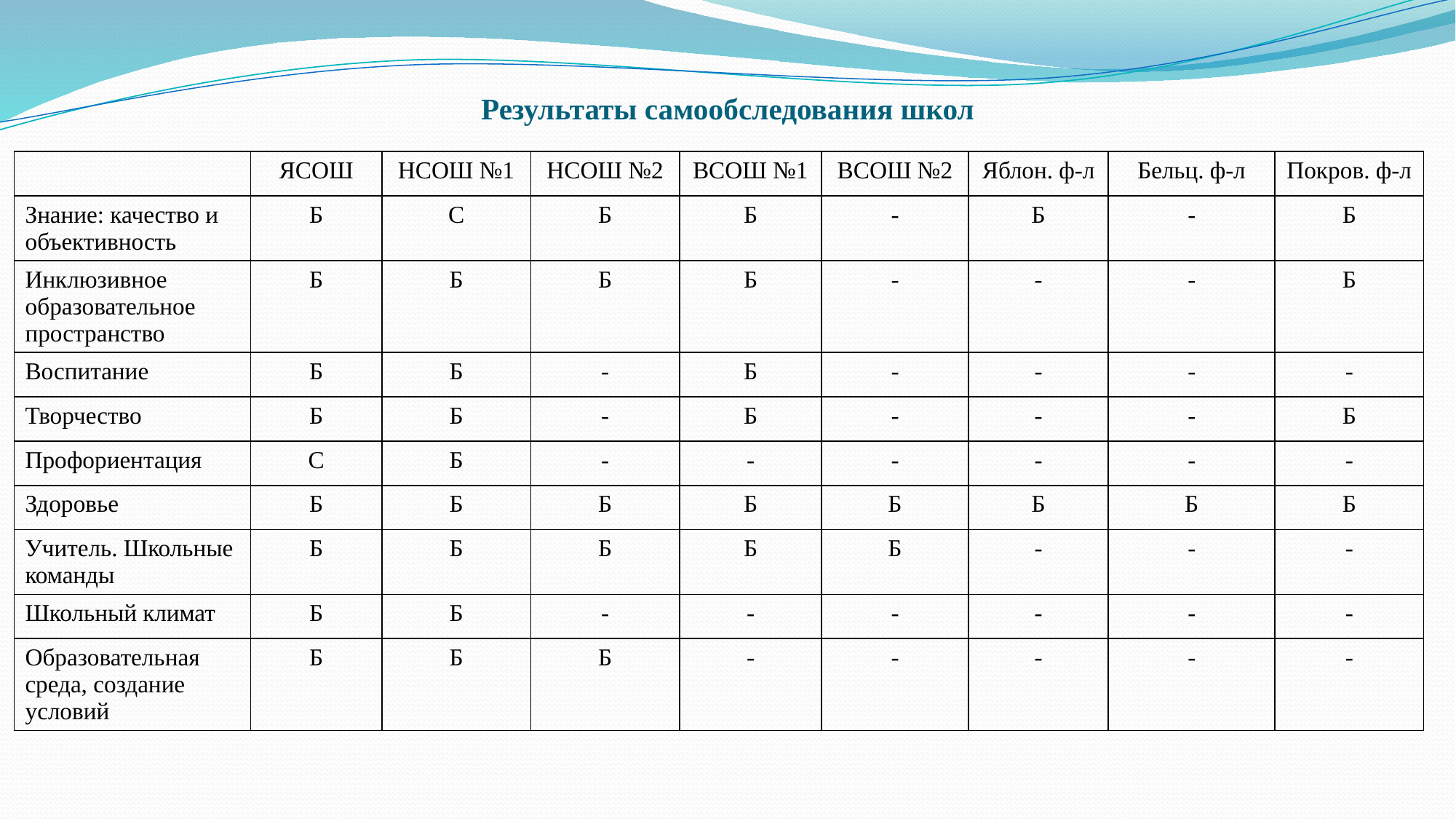

# Результаты самообследования школ
|  | ЯСОШ | НСОШ №1 | НСОШ №2 | ВСОШ №1 | ВСОШ №2 | Яблон. ф-л | Бельц. ф-л | Покров. ф-л |
| --- | --- | --- | --- | --- | --- | --- | --- | --- |
| Знание: качество и объективность | Б | С | Б | Б | - | Б | - | Б |
| Инклюзивное образовательное пространство | Б | Б | Б | Б | - | - | - | Б |
| Воспитание | Б | Б | - | Б | - | - | - | - |
| Творчество | Б | Б | - | Б | - | - | - | Б |
| Профориентация | С | Б | - | - | - | - | - | - |
| Здоровье | Б | Б | Б | Б | Б | Б | Б | Б |
| Учитель. Школьные команды | Б | Б | Б | Б | Б | - | - | - |
| Школьный климат | Б | Б | - | - | - | - | - | - |
| Образовательная среда, создание условий | Б | Б | Б | - | - | - | - | - |